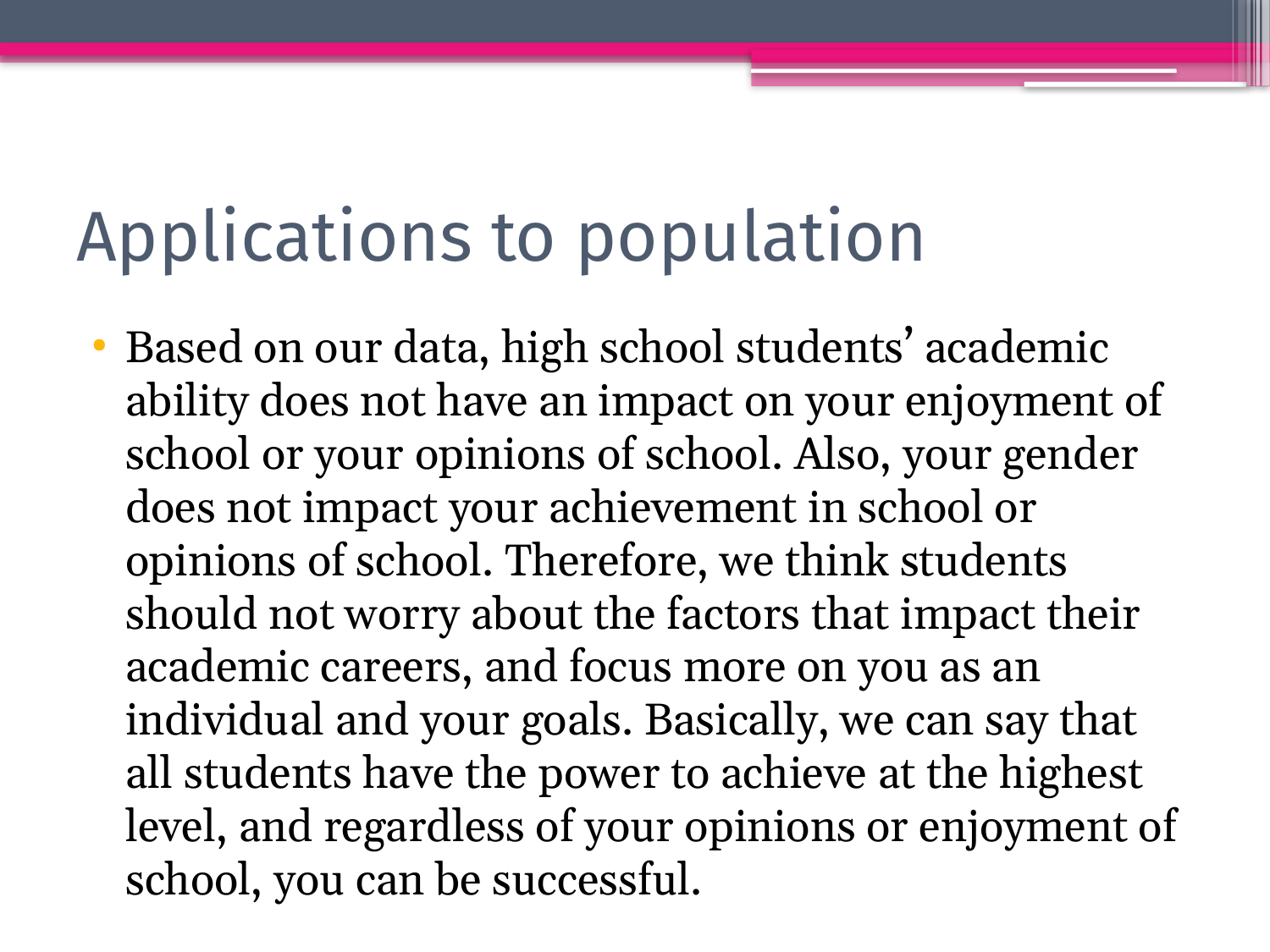

# Applications to population
Based on our data, high school students’ academic ability does not have an impact on your enjoyment of school or your opinions of school. Also, your gender does not impact your achievement in school or opinions of school. Therefore, we think students should not worry about the factors that impact their academic careers, and focus more on you as an individual and your goals. Basically, we can say that all students have the power to achieve at the highest level, and regardless of your opinions or enjoyment of school, you can be successful.